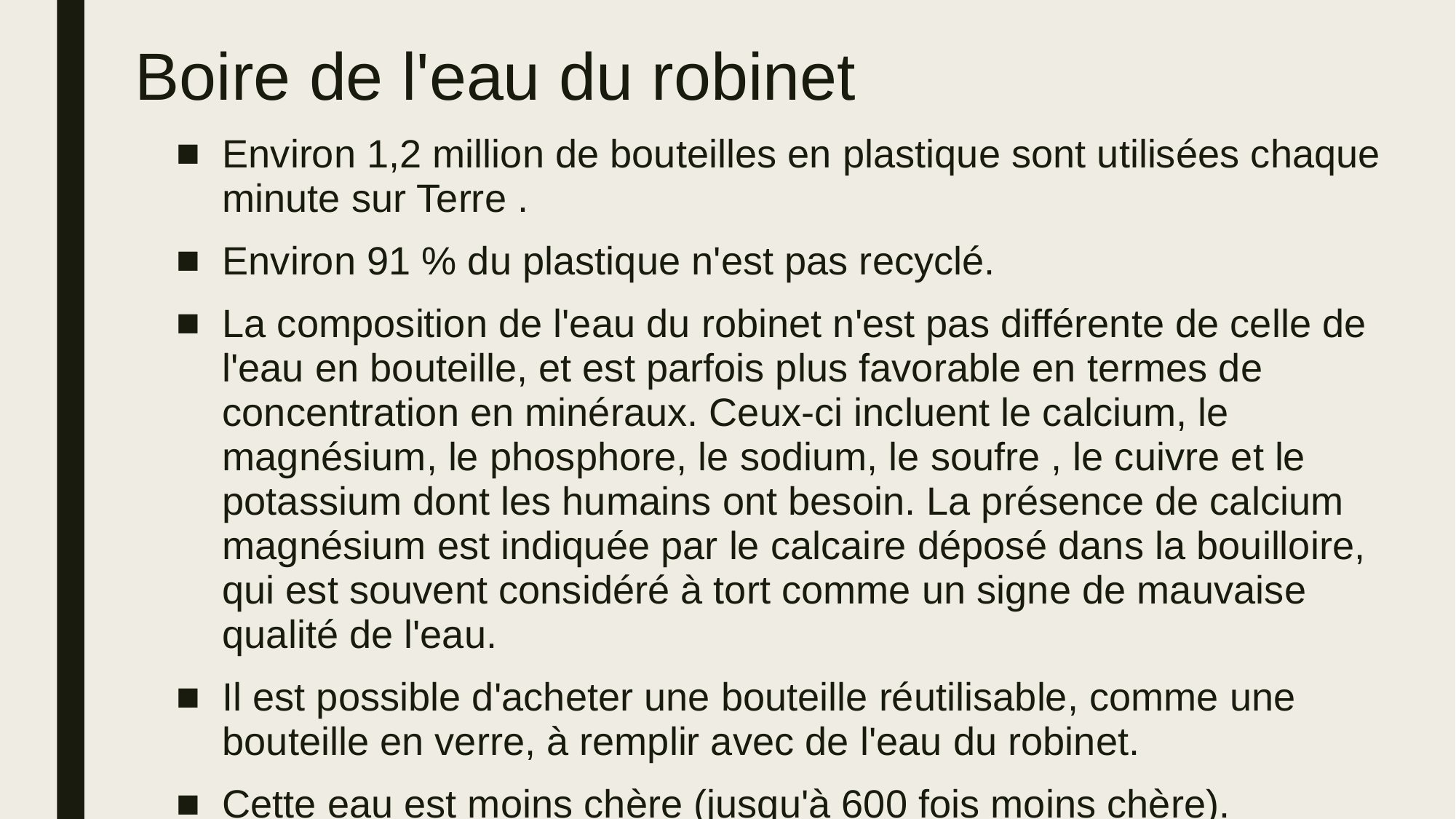

# Boire de l'eau du robinet
Environ 1,2 million de bouteilles en plastique sont utilisées chaque minute sur Terre .
Environ 91 % du plastique n'est pas recyclé.
La composition de l'eau du robinet n'est pas différente de celle de l'eau en bouteille, et est parfois plus favorable en termes de concentration en minéraux. Ceux-ci incluent le calcium, le magnésium, le phosphore, le sodium, le soufre , le cuivre et le potassium dont les humains ont besoin. La présence de calcium magnésium est indiquée par le calcaire déposé dans la bouilloire, qui est souvent considéré à tort comme un signe de mauvaise qualité de l'eau.
Il est possible d'acheter une bouteille réutilisable, comme une bouteille en verre, à remplir avec de l'eau du robinet.
Cette eau est moins chère (jusqu'à 600 fois moins chère).